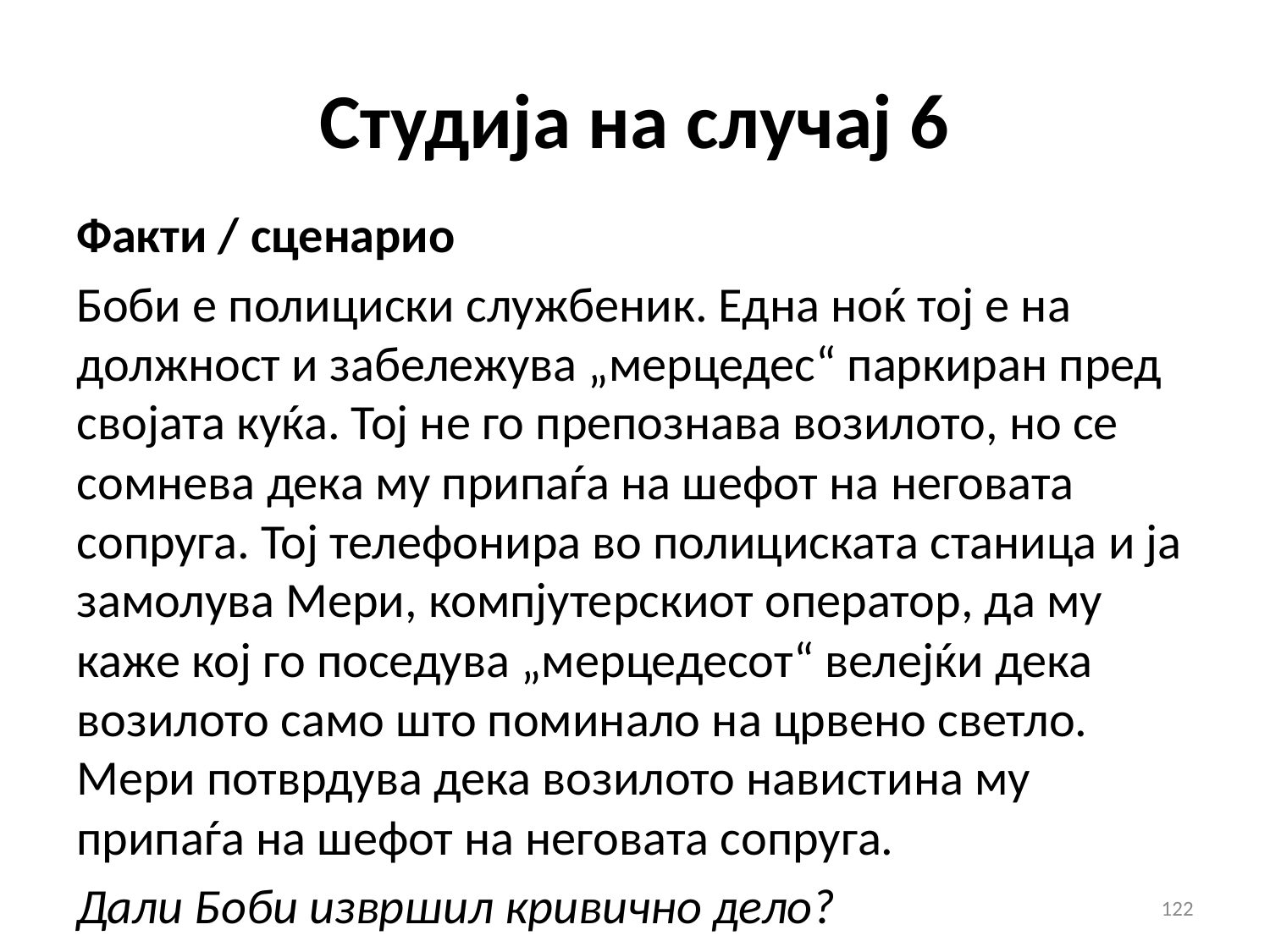

# Студија на случај 6
Факти / сценарио
Боби е полициски службеник. Една ноќ тој е на должност и забележува „мерцедес“ паркиран пред својата куќа. Тој не го препознава возилото, но се сомнева дека му припаѓа на шефот на неговата сопруга. Тој телефонира во полициската станица и ја замолува Мери, компјутерскиот оператор, да му каже кој го поседува „мерцедесот“ велејќи дека возилото само што поминало на црвено светло. Мери потврдува дека возилото навистина му припаѓа на шефот на неговата сопруга.
Дали Боби извршил кривично дело?
122